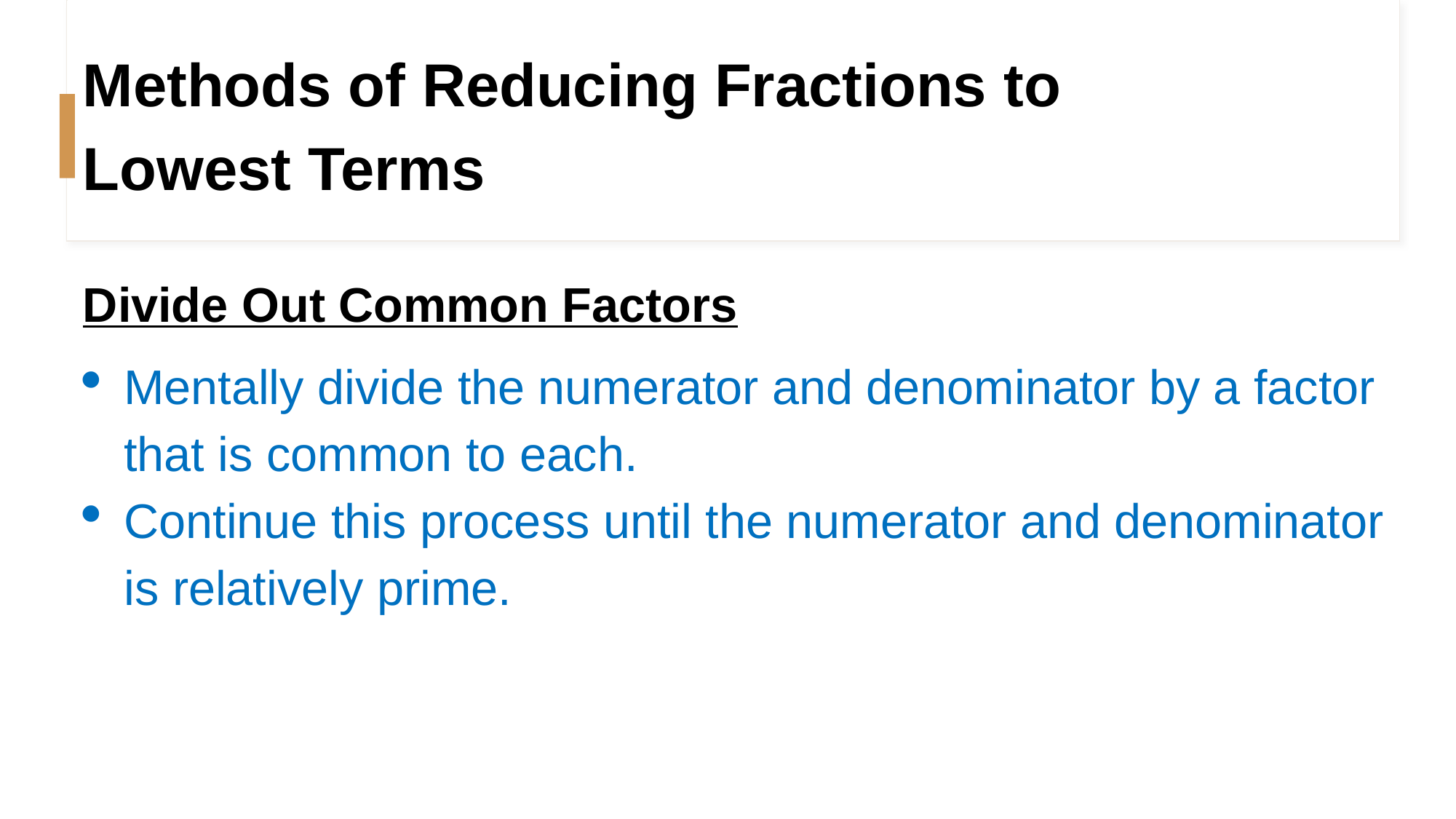

# Methods of Reducing Fractions to Lowest Terms
Divide Out Common Factors
Mentally divide the numerator and denominator by a factor that is common to each.
Continue this process until the numerator and denominator is relatively prime.